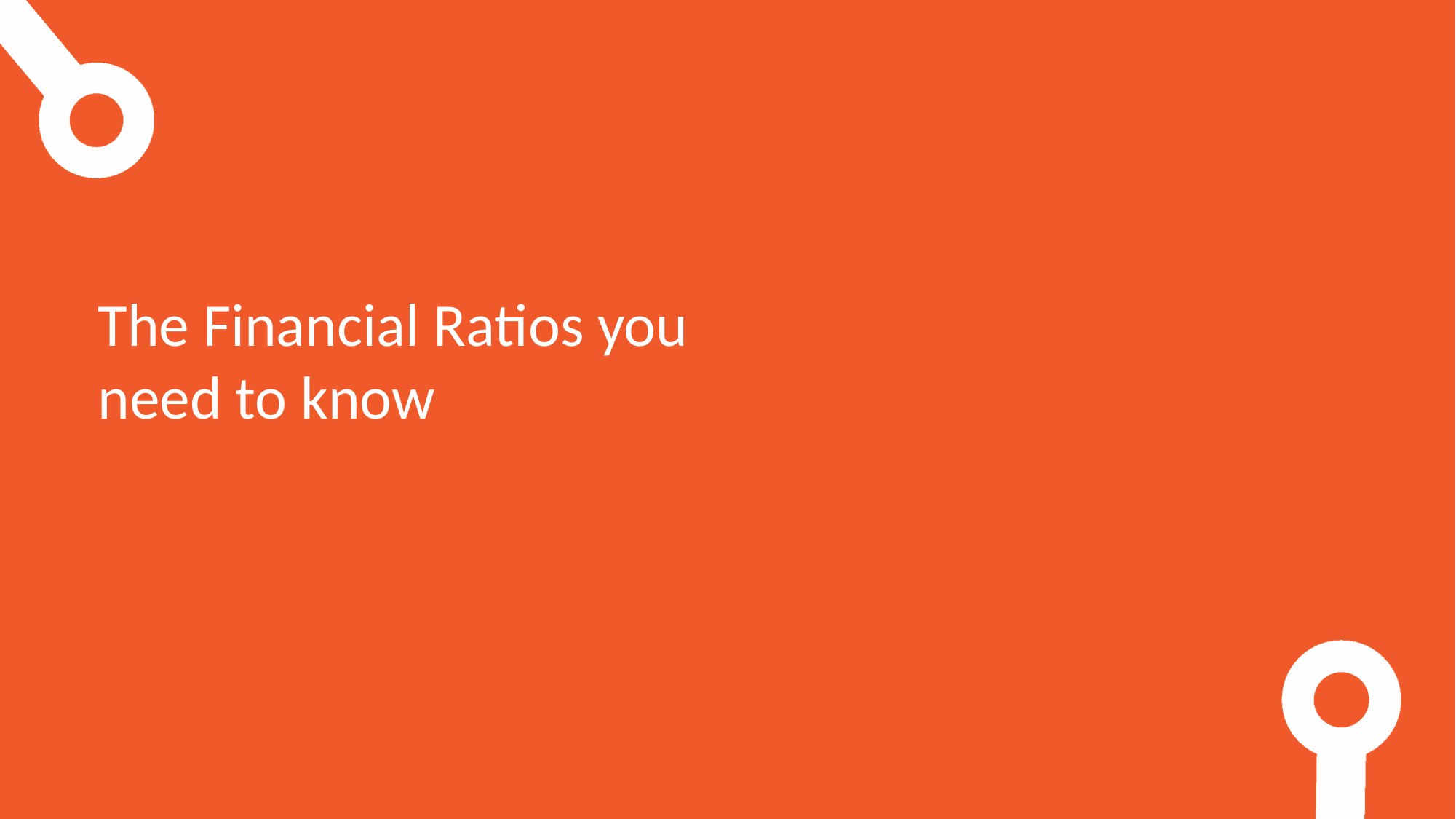

The Financial Ratios you need to know